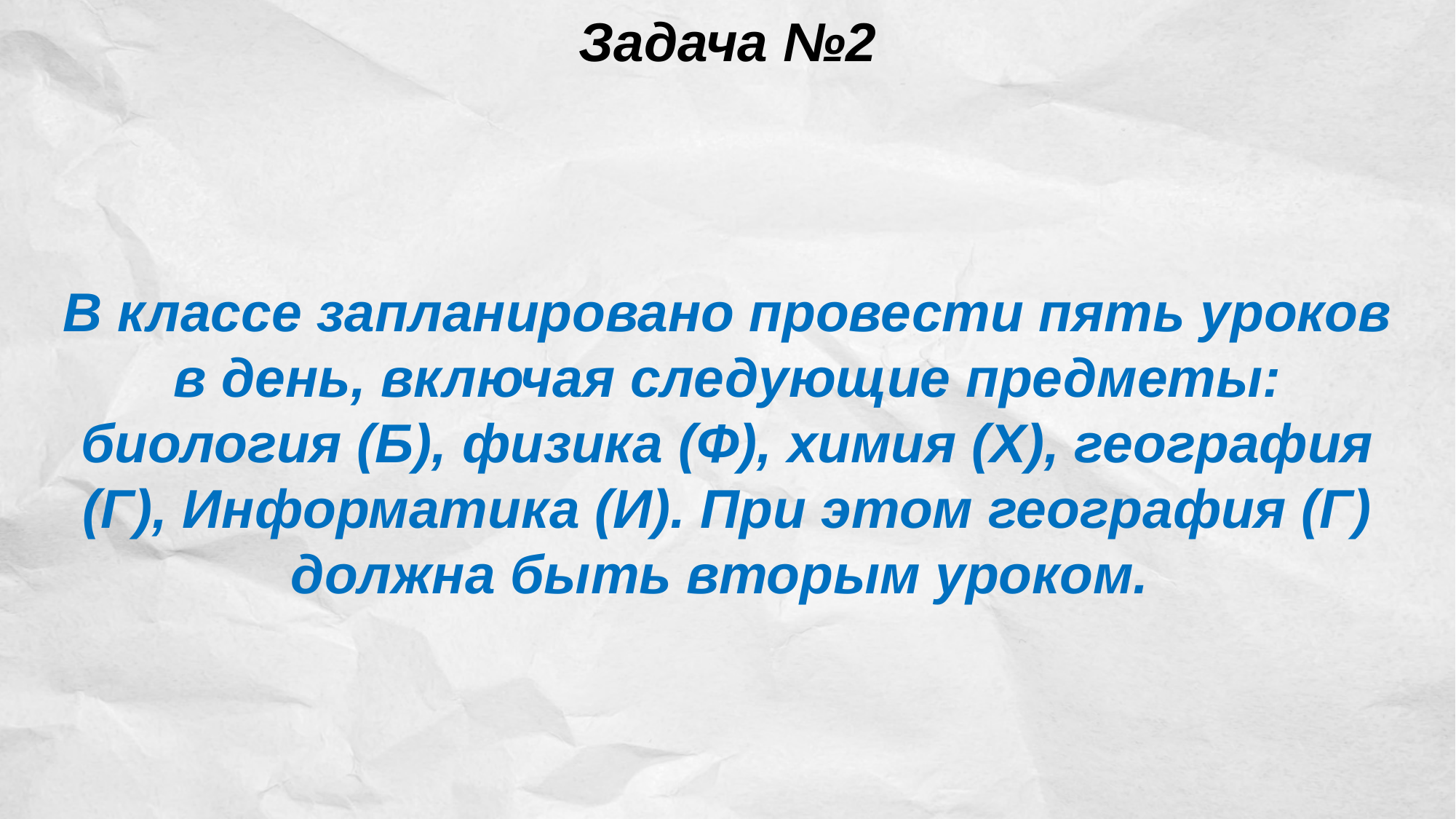

Задача №2

В классе запланировано провести пять уроков в день, включая следующие предметы: биология (Б), физика (Ф), химия (Х), география (Г), Информатика (И). При этом география (Г) должна быть вторым уроком.